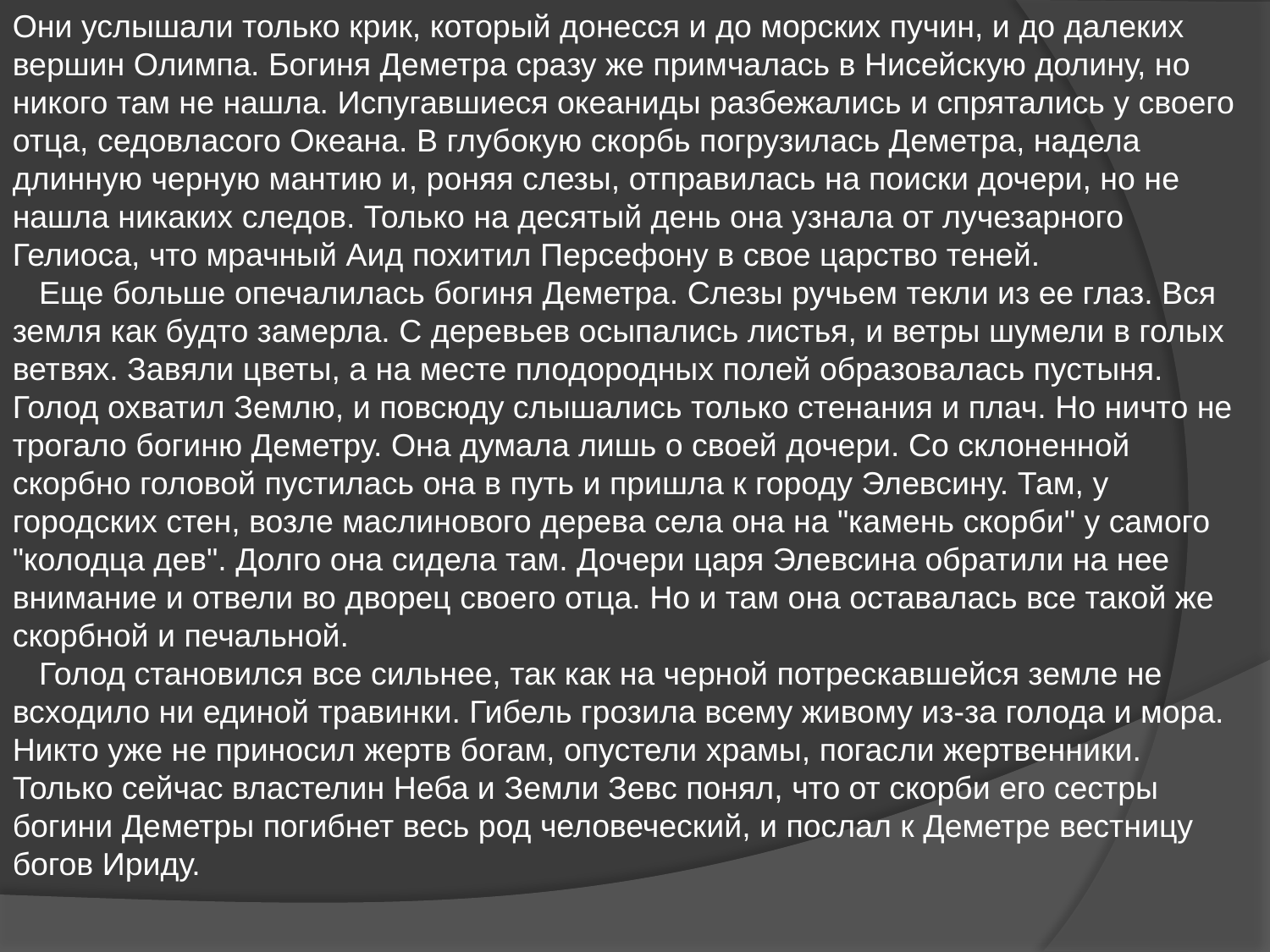

Они услышали только крик, который донесся и до морских пучин, и до далеких вершин Олимпа. Богиня Деметра сразу же примчалась в Нисейскую долину, но никого там не нашла. Испугавшиеся океаниды разбежались и спрятались у своего отца, седовласого Океана. В глубокую скорбь погрузилась Деметра, надела длинную черную мантию и, роняя слезы, отправилась на поиски дочери, но не нашла никаких следов. Только на десятый день она узнала от лучезарного Гелиоса, что мрачный Аид похитил Персефону в свое царство теней.
   Еще больше опечалилась богиня Деметра. Слезы ручьем текли из ее глаз. Вся земля как будто замерла. С деревьев осыпались листья, и ветры шумели в голых ветвях. Завяли цветы, а на месте плодородных полей образовалась пустыня. Голод охватил Землю, и повсюду слышались только стенания и плач. Но ничто не трогало богиню Деметру. Она думала лишь о своей дочери. Со склоненной скорбно головой пустилась она в путь и пришла к городу Элевсину. Там, у городских стен, возле маслинового дерева села она на "камень скорби" у самого "колодца дев". Долго она сидела там. Дочери царя Элевсина обратили на нее внимание и отвели во дворец своего отца. Но и там она оставалась все такой же скорбной и печальной.
   Голод становился все сильнее, так как на черной потрескавшейся земле не всходило ни единой травинки. Гибель грозила всему живому из-за голода и мора. Никто уже не приносил жертв богам, опустели храмы, погасли жертвенники. Только сейчас властелин Неба и Земли Зевс понял, что от скорби его сестры богини Деметры погибнет весь род человеческий, и послал к Деметре вестницу богов Ириду.